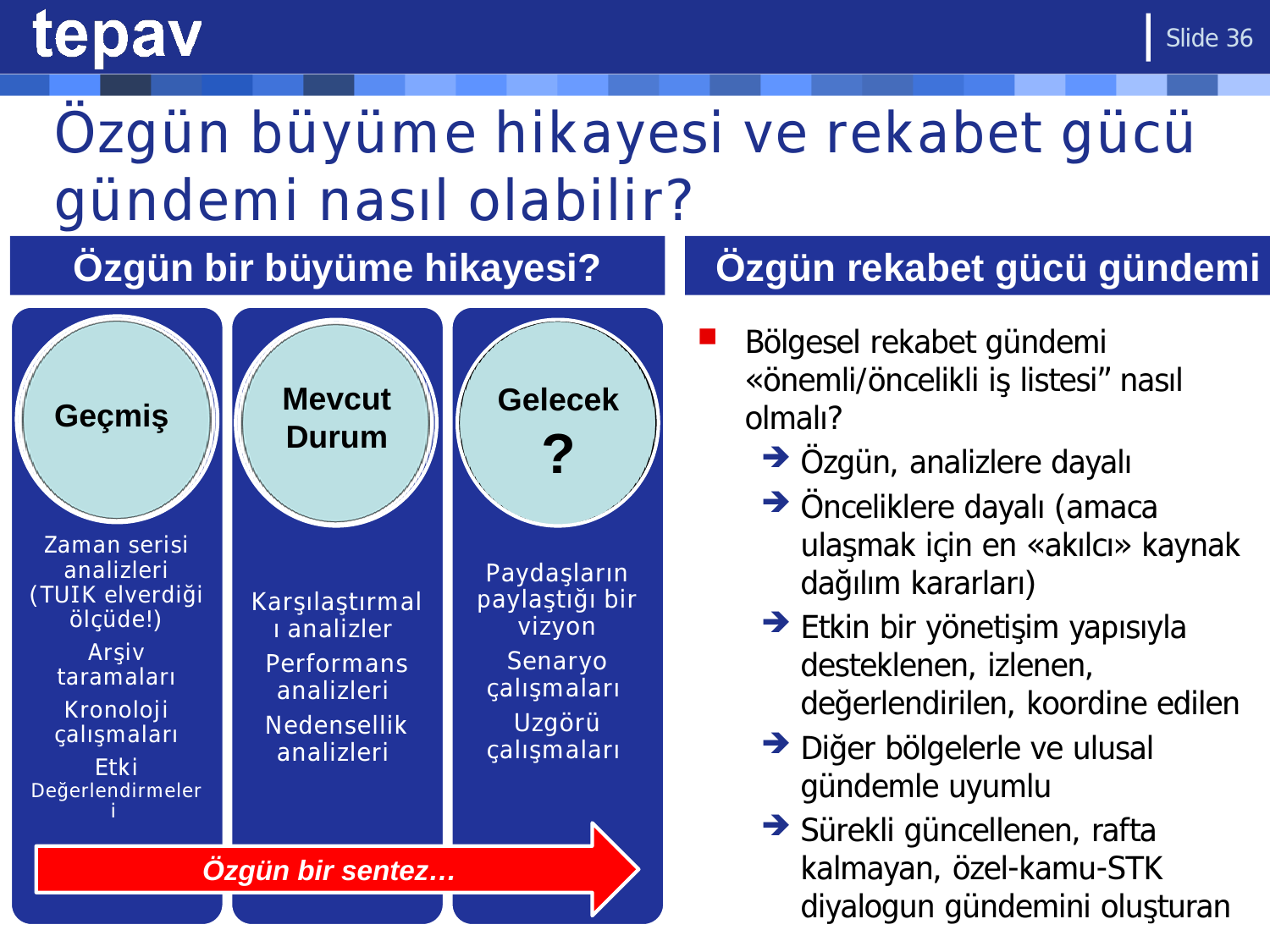

Slide 36
# Özgün büyüme hikayesi ve rekabet gücü gündemi nasıl olabilir?

Bölgesel rekabet gündemi «önemli/öncelikli iş listesi” nasıl olmalı?
Özgün, analizlere dayalı
Önceliklere dayalı (amaca ulaşmak için en «akılcı» kaynak dağılım kararları)
Etkin bir yönetişim yapısıyla desteklenen, izlenen, değerlendirilen, koordine edilen
Diğer bölgelerle ve ulusal gündemle uyumlu
Sürekli güncellenen, rafta kalmayan, özel-kamu-STK diyalogun gündemini oluşturan
Özgün bir büyüme hikayesi?
Özgün rekabet gücü gündemi
Zaman serisi analizleri (TUIK elverdiği ölçüde!)
Arşiv taramaları
Kronoloji çalışmaları
Etki Değerlendirmeleri
Karşılaştırmalı analizler
Performans analizleri
Nedensellik analizleri
Paydaşların paylaştığı bir vizyon
Senaryo çalışmaları
Uzgörü çalışmaları

Mevcut Durum
Gelecek
?
Geçmiş
Özgün bir sentez…